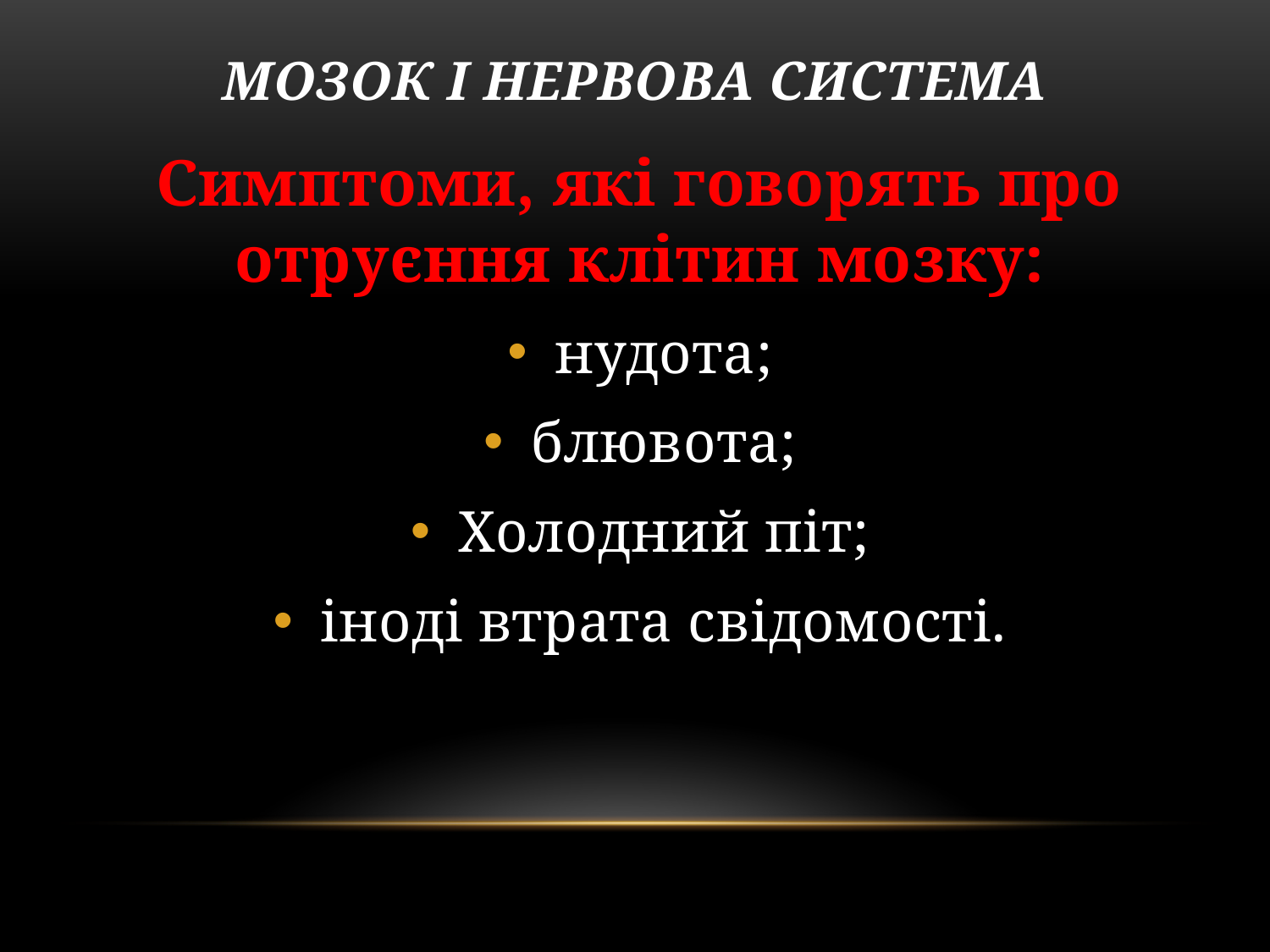

# Мозок і нервова система
Симптоми, які говорять про отруєння клітин мозку:
нудота;
блювота;
Холодний піт;
іноді втрата свідомості.